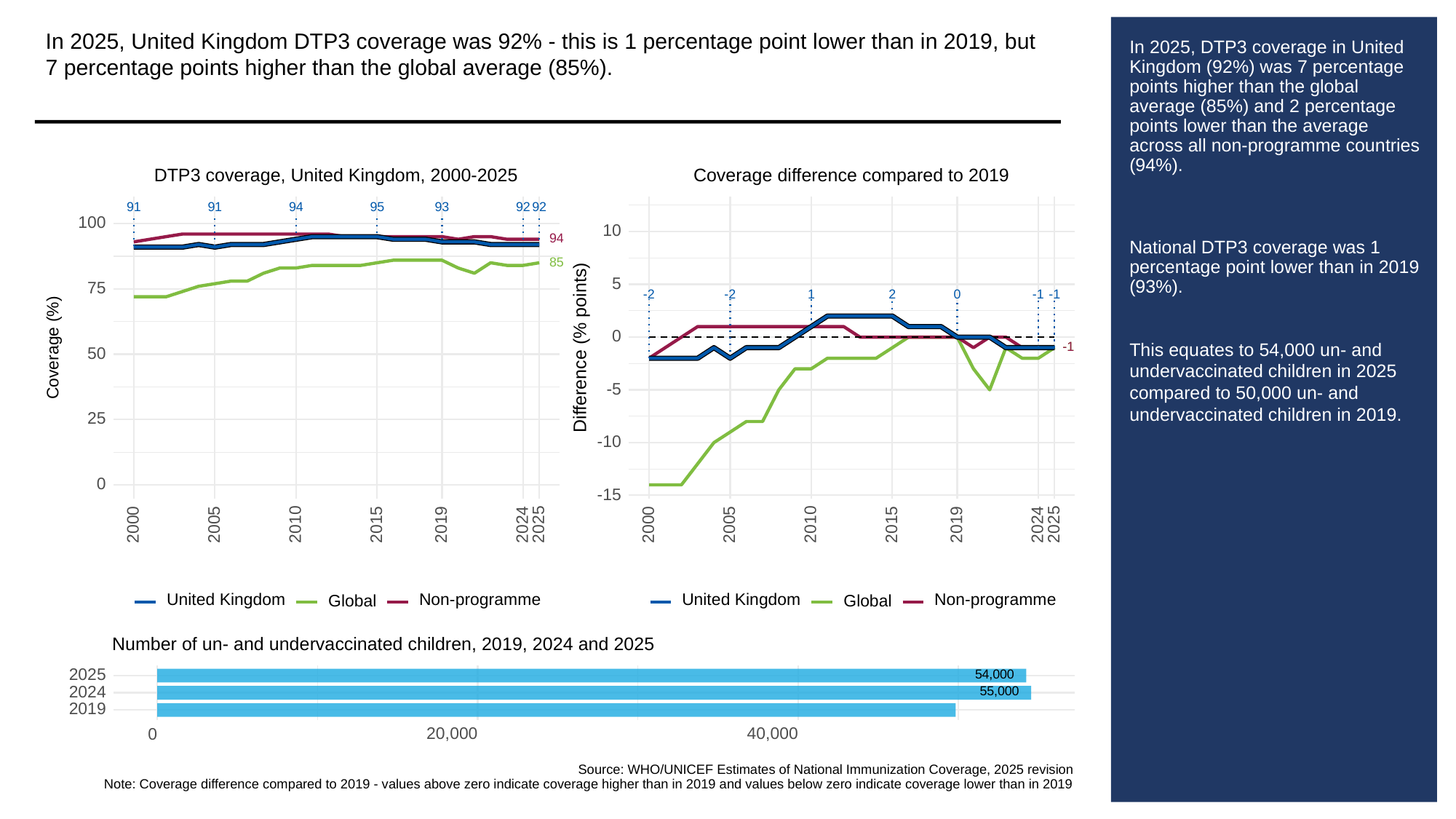

In 2025, United Kingdom DTP3 coverage was 92% - this is 1 percentage point lower than in 2019, but 7 percentage points higher than the global average (85%).
# In 2025, DTP3 coverage in United Kingdom (92%) was 7 percentage points higher than the global average (85%) and 2 percentage points lower than the average across all non-programme countries (94%).

National DTP3 coverage was 1 percentage point lower than in 2019 (93%).

This equates to 54,000 un- and undervaccinated children in 2025 compared to 50,000 un- and undervaccinated children in 2019.

Coverage difference compared to 2019
DTP3 coverage, United Kingdom, 2000-2025

93
91
91
94
95
92
92

100

10

94

85

5
75

0
-2
-2
1
2
-1
-1

0

Difference (% points)
Coverage (%)
-1
-1
50

-5

25

-10

0

-15

2000
2005
2010
2015
2019
2024
2025
2000
2005
2010
2015
2019
2024
2025
United Kingdom
Non-programme
United Kingdom
Non-programme
Global
Global

Number of un- and undervaccinated children, 2019, 2024 and 2025

54,000
2025

55,000
2024

2019

20,000
40,000
0
Source: WHO/UNICEF Estimates of National Immunization Coverage, 2025 revision
Note: Coverage difference compared to 2019 - values above zero indicate coverage higher than in 2019 and values below zero indicate coverage lower than in 2019